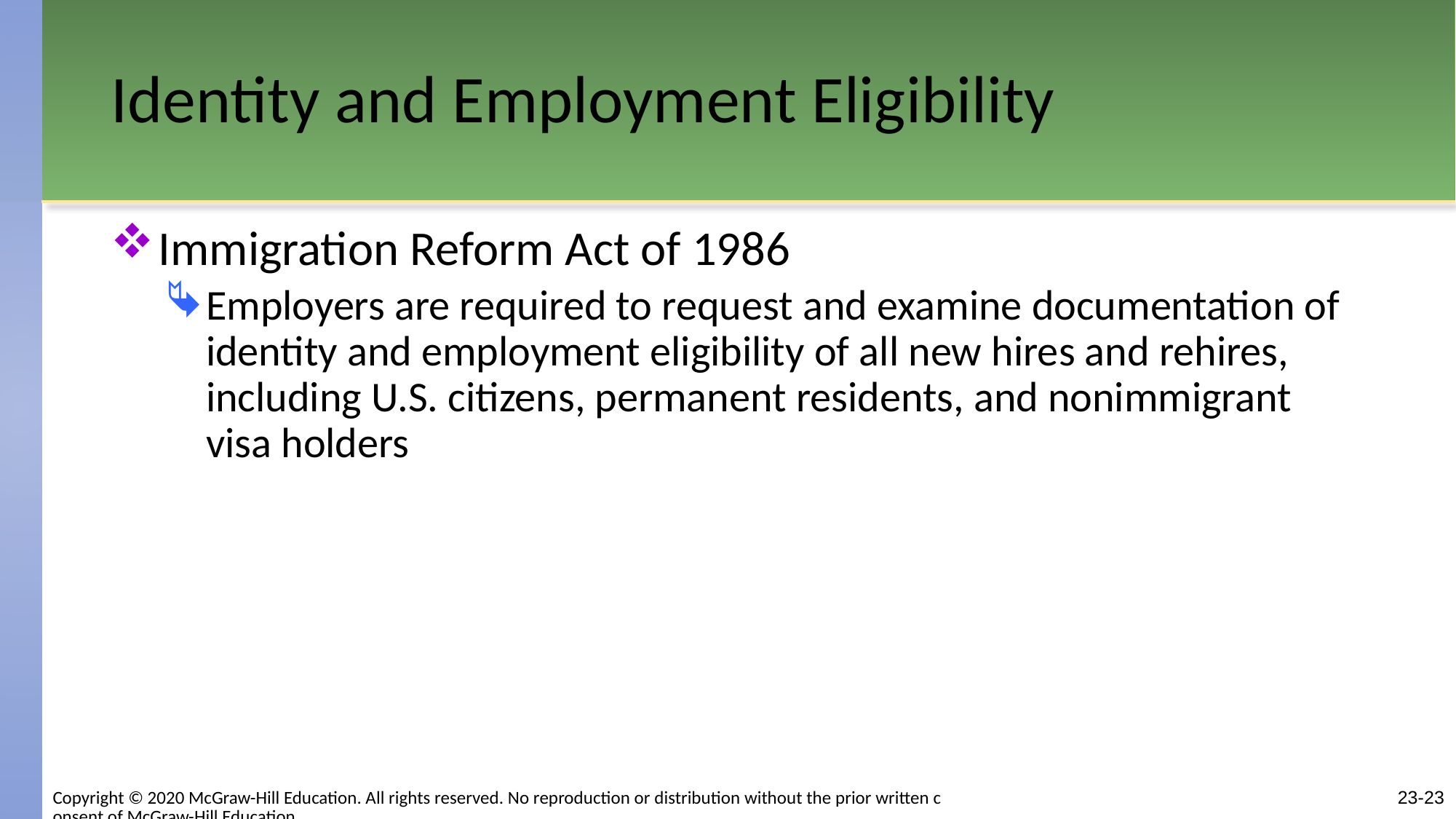

# Identity and Employment Eligibility
Immigration Reform Act of 1986
Employers are required to request and examine documentation of identity and employment eligibility of all new hires and rehires, including U.S. citizens, permanent residents, and nonimmigrant visa holders

Copyright © 2020 McGraw-Hill Education. All rights reserved. No reproduction or distribution without the prior written consent of McGraw-Hill Education.
23-23